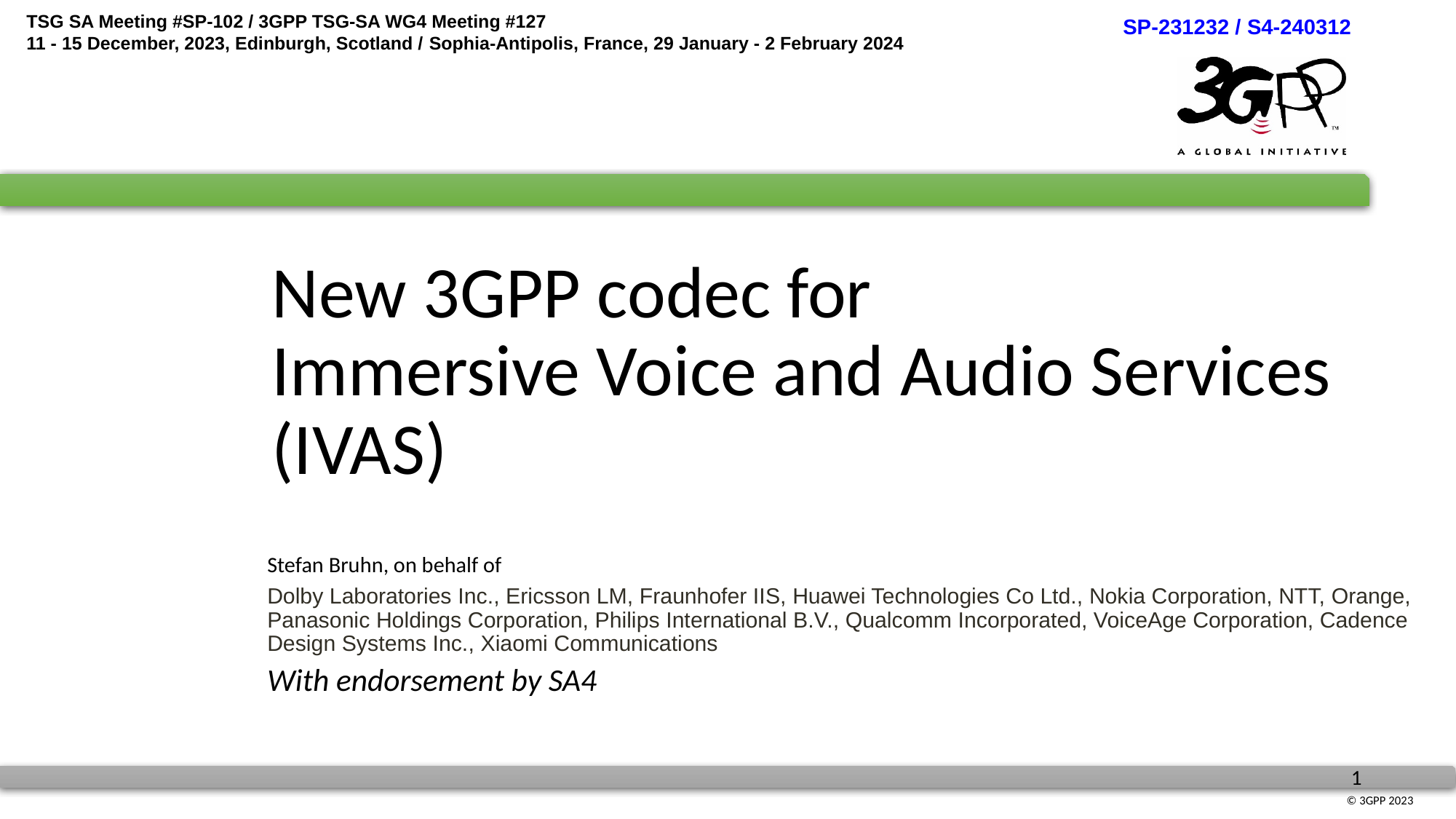

SP-231232 / S4-240312
# New 3GPP codec for Immersive Voice and Audio Services (IVAS)
Stefan Bruhn, on behalf of
Dolby Laboratories Inc., Ericsson LM, Fraunhofer IIS, Huawei Technologies Co Ltd., Nokia Corporation, NTT, Orange, Panasonic Holdings Corporation, Philips International B.V., Qualcomm Incorporated, VoiceAge Corporation, Cadence Design Systems Inc., Xiaomi Communications
With endorsement by SA4